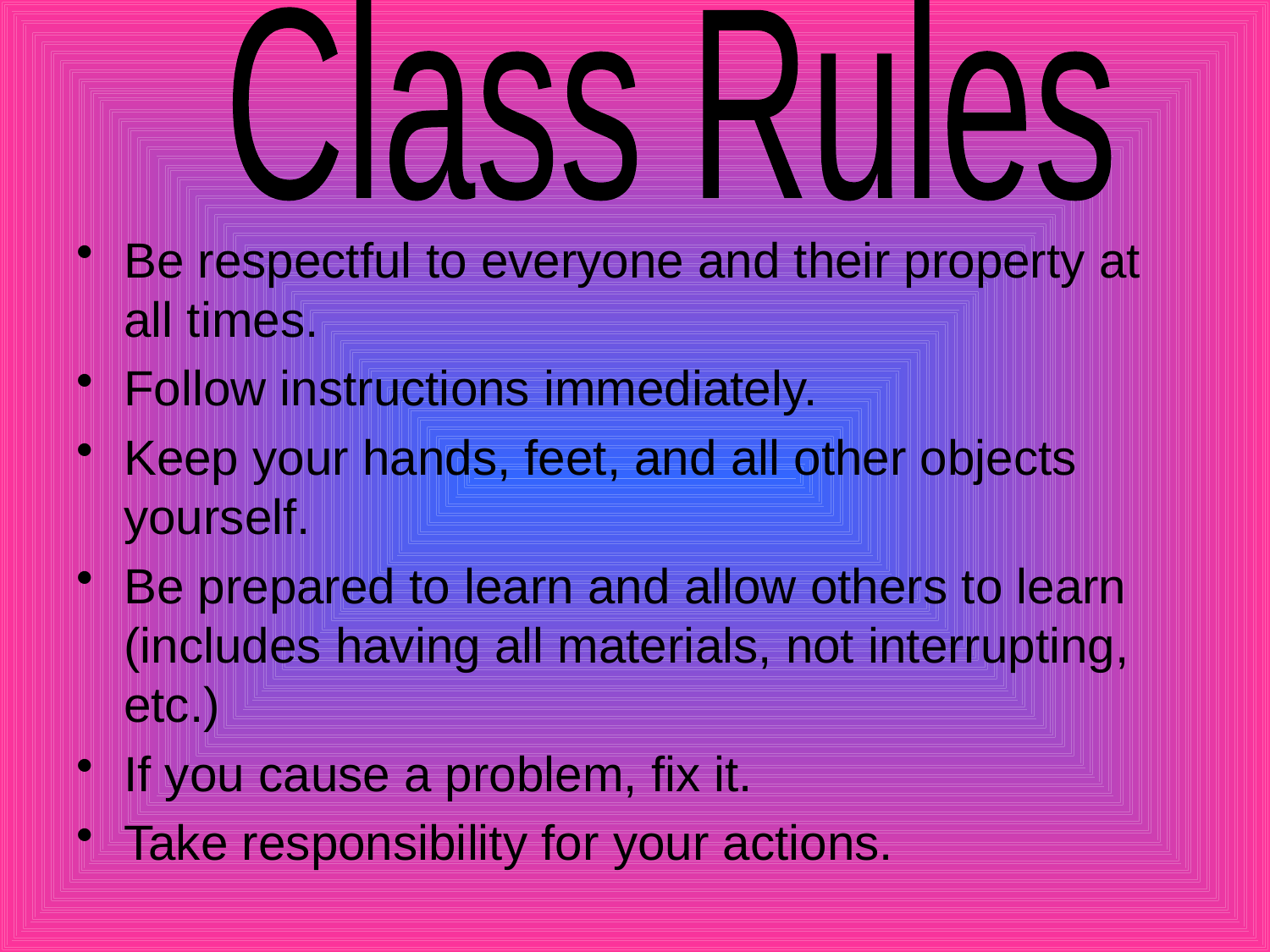

Class Rules
Be respectful to everyone and their property at all times.
Follow instructions immediately.
Keep your hands, feet, and all other objects yourself.
Be prepared to learn and allow others to learn (includes having all materials, not interrupting, etc.)
If you cause a problem, fix it.
Take responsibility for your actions.